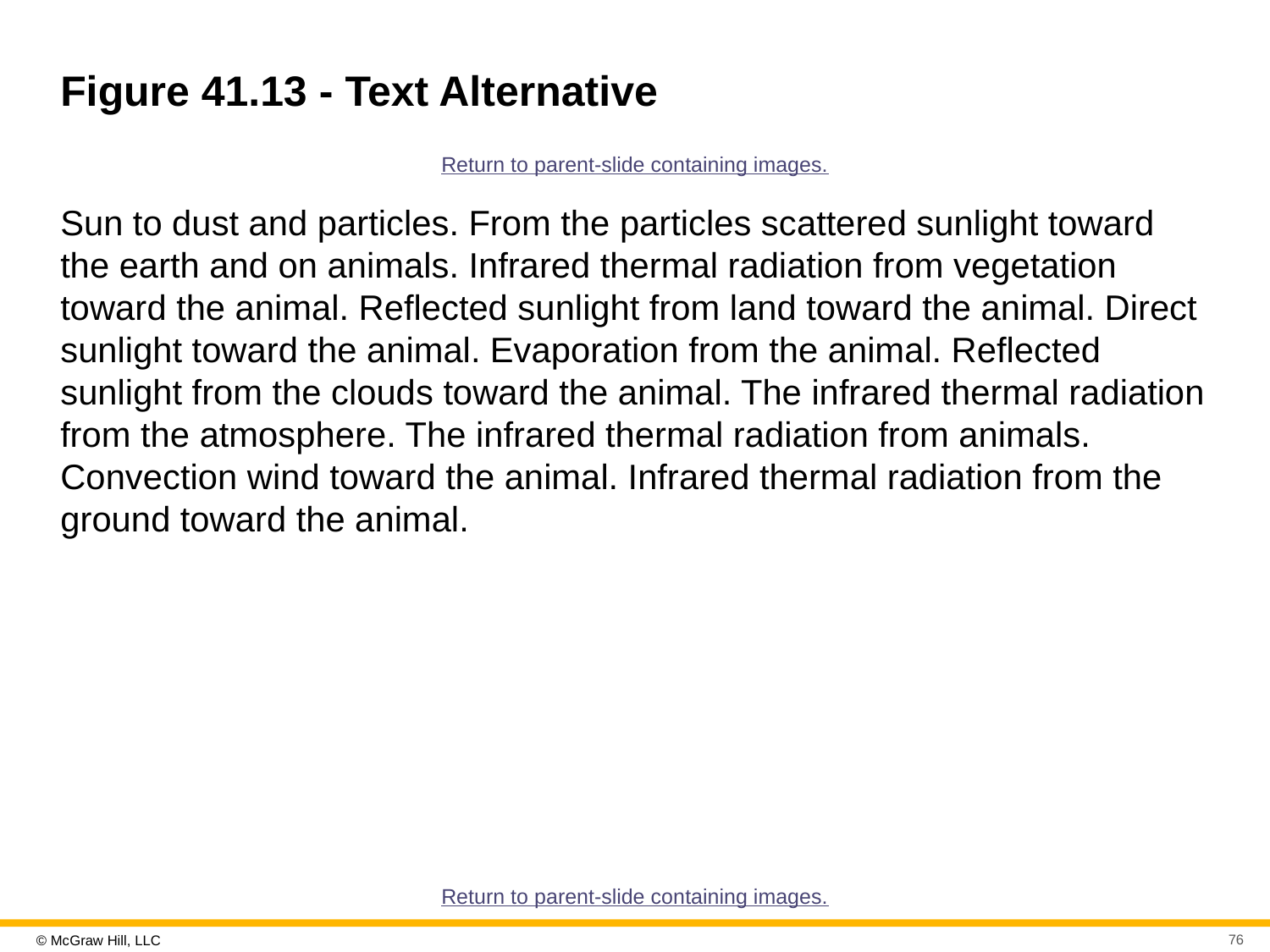

# Figure 41.13 - Text Alternative
Return to parent-slide containing images.
Sun to dust and particles. From the particles scattered sunlight toward the earth and on animals. Infrared thermal radiation from vegetation toward the animal. Reflected sunlight from land toward the animal. Direct sunlight toward the animal. Evaporation from the animal. Reflected sunlight from the clouds toward the animal. The infrared thermal radiation from the atmosphere. The infrared thermal radiation from animals. Convection wind toward the animal. Infrared thermal radiation from the ground toward the animal.
Return to parent-slide containing images.
76